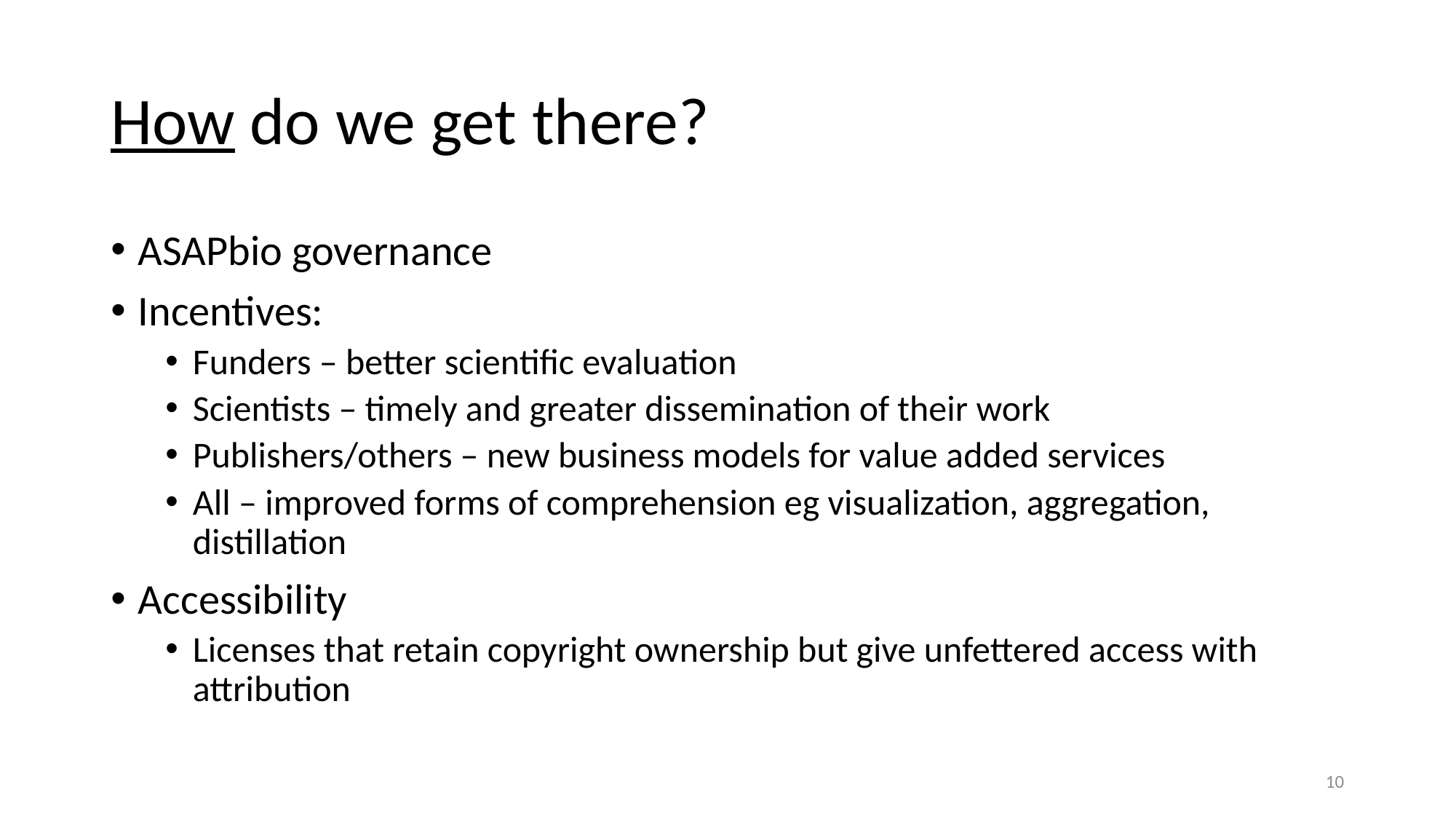

# How do we get there?
ASAPbio governance
Incentives:
Funders – better scientific evaluation
Scientists – timely and greater dissemination of their work
Publishers/others – new business models for value added services
All – improved forms of comprehension eg visualization, aggregation, distillation
Accessibility
Licenses that retain copyright ownership but give unfettered access with attribution
10